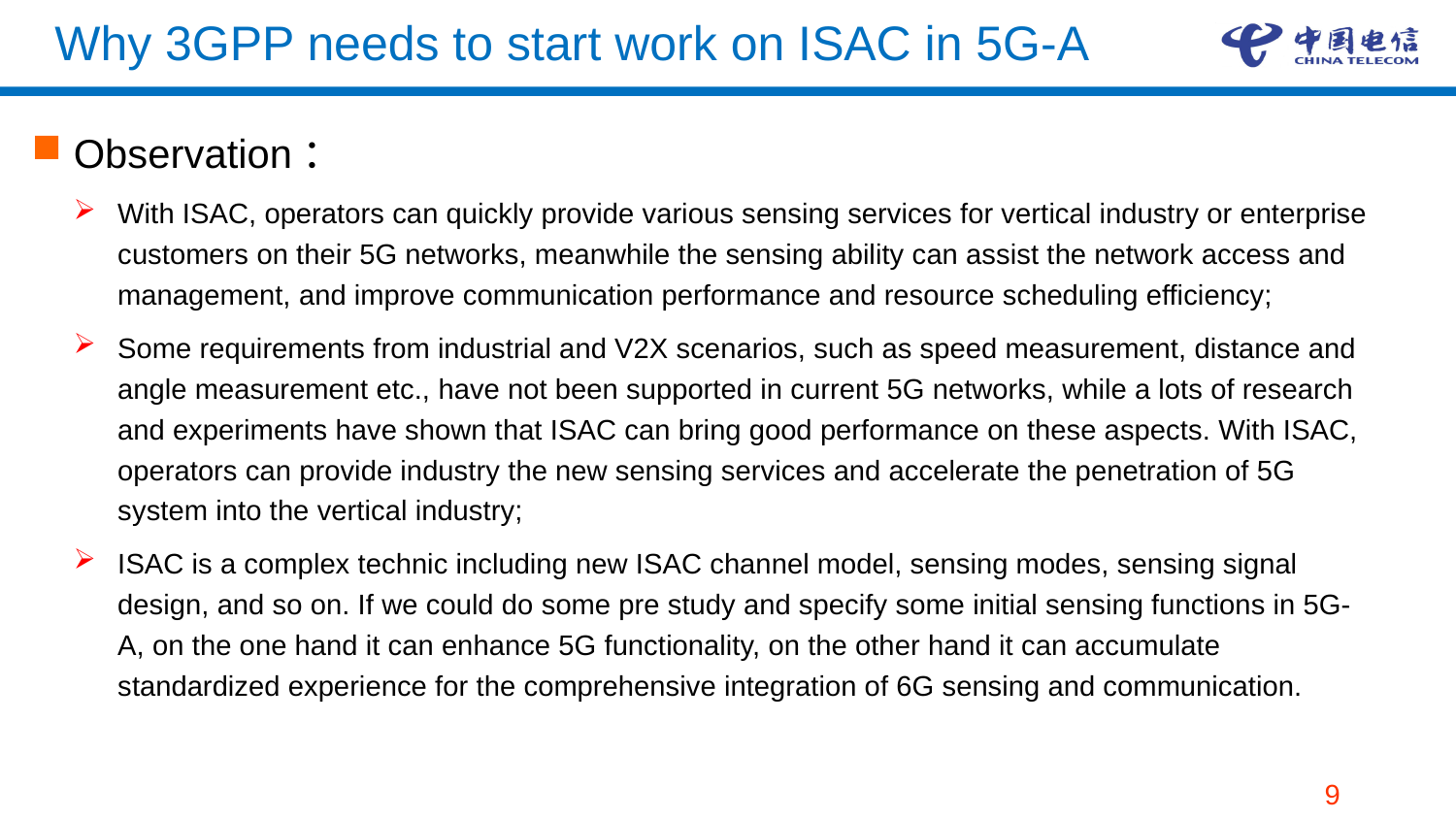

# Why 3GPP needs to start work on ISAC in 5G-A
Observation：
With ISAC, operators can quickly provide various sensing services for vertical industry or enterprise customers on their 5G networks, meanwhile the sensing ability can assist the network access and management, and improve communication performance and resource scheduling efficiency;
Some requirements from industrial and V2X scenarios, such as speed measurement, distance and angle measurement etc., have not been supported in current 5G networks, while a lots of research and experiments have shown that ISAC can bring good performance on these aspects. With ISAC, operators can provide industry the new sensing services and accelerate the penetration of 5G system into the vertical industry;
ISAC is a complex technic including new ISAC channel model, sensing modes, sensing signal design, and so on. If we could do some pre study and specify some initial sensing functions in 5G-A, on the one hand it can enhance 5G functionality, on the other hand it can accumulate standardized experience for the comprehensive integration of 6G sensing and communication.
9